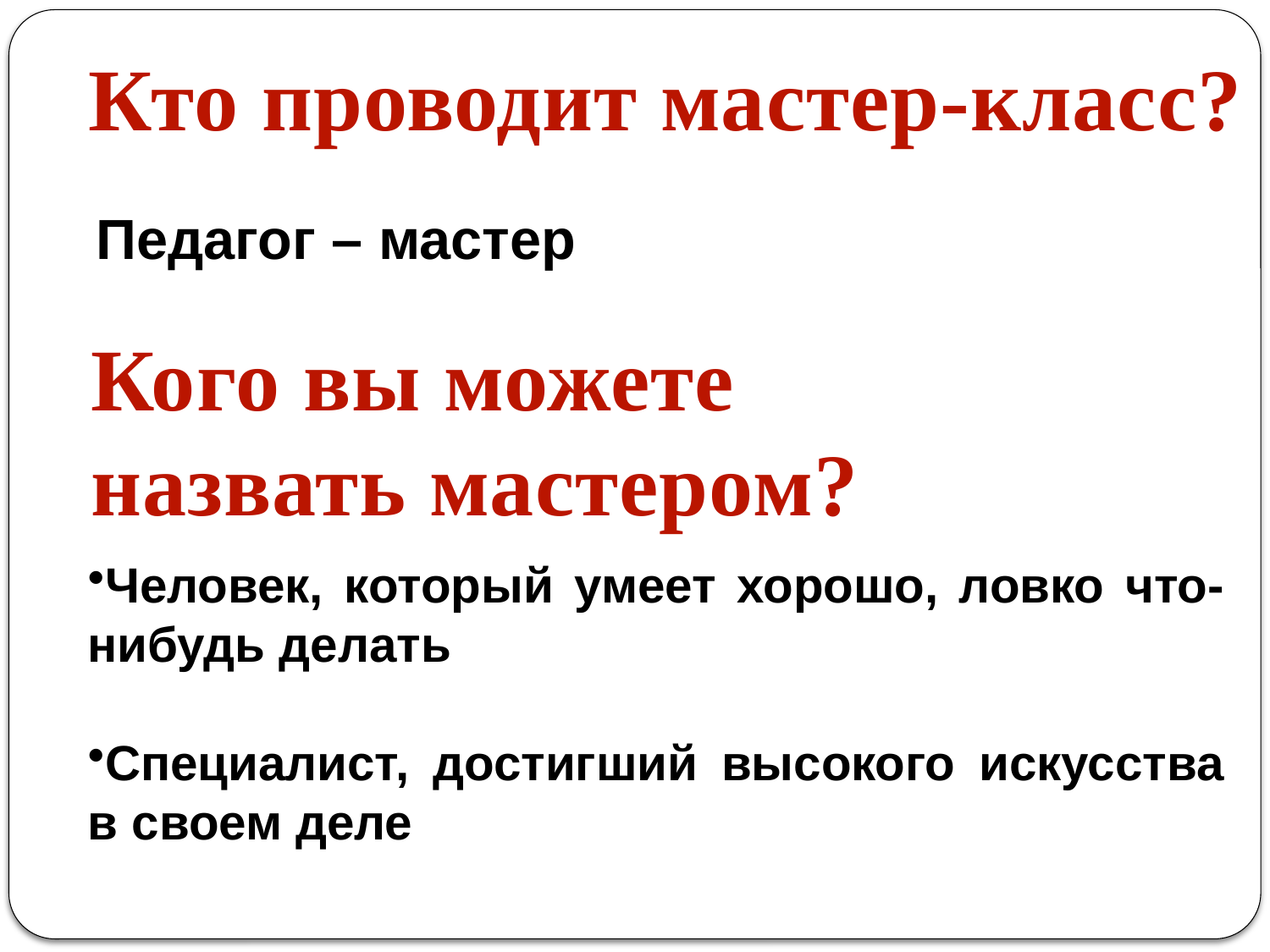

Кто проводит мастер-класс?
Педагог – мастер
Кого вы можете
назвать мастером?
Человек, который умеет хорошо, ловко что-нибудь делать

Специалист, достигший высокого искусства в своем деле